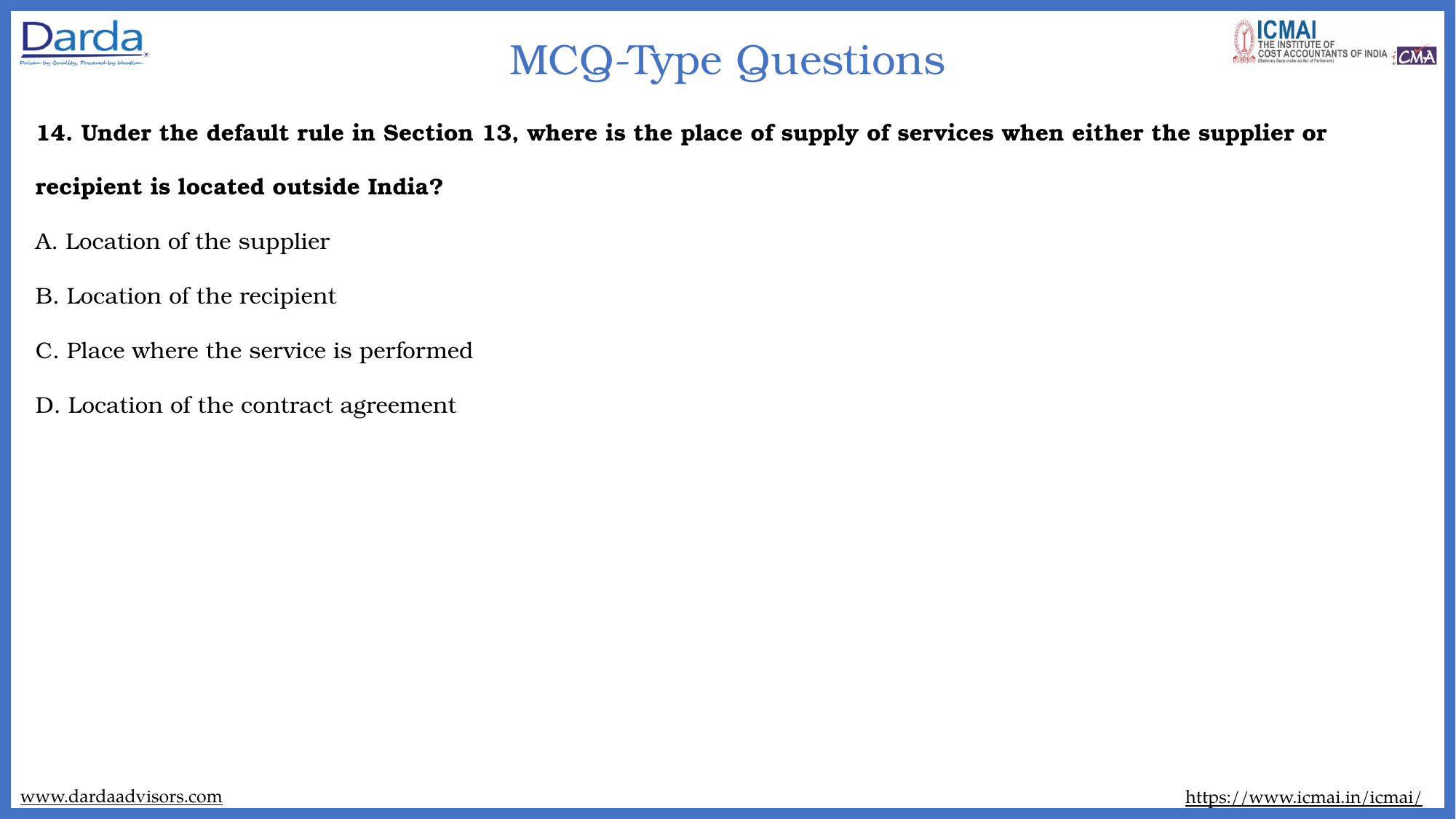

MCQ-Type Questions

14. Under the default rule in Section 13, where is the place of supply of services when either the supplier or recipient is located outside India?
A. Location of the supplier
B. Location of the recipient
C. Place where the service is performed
D. Location of the contract agreement